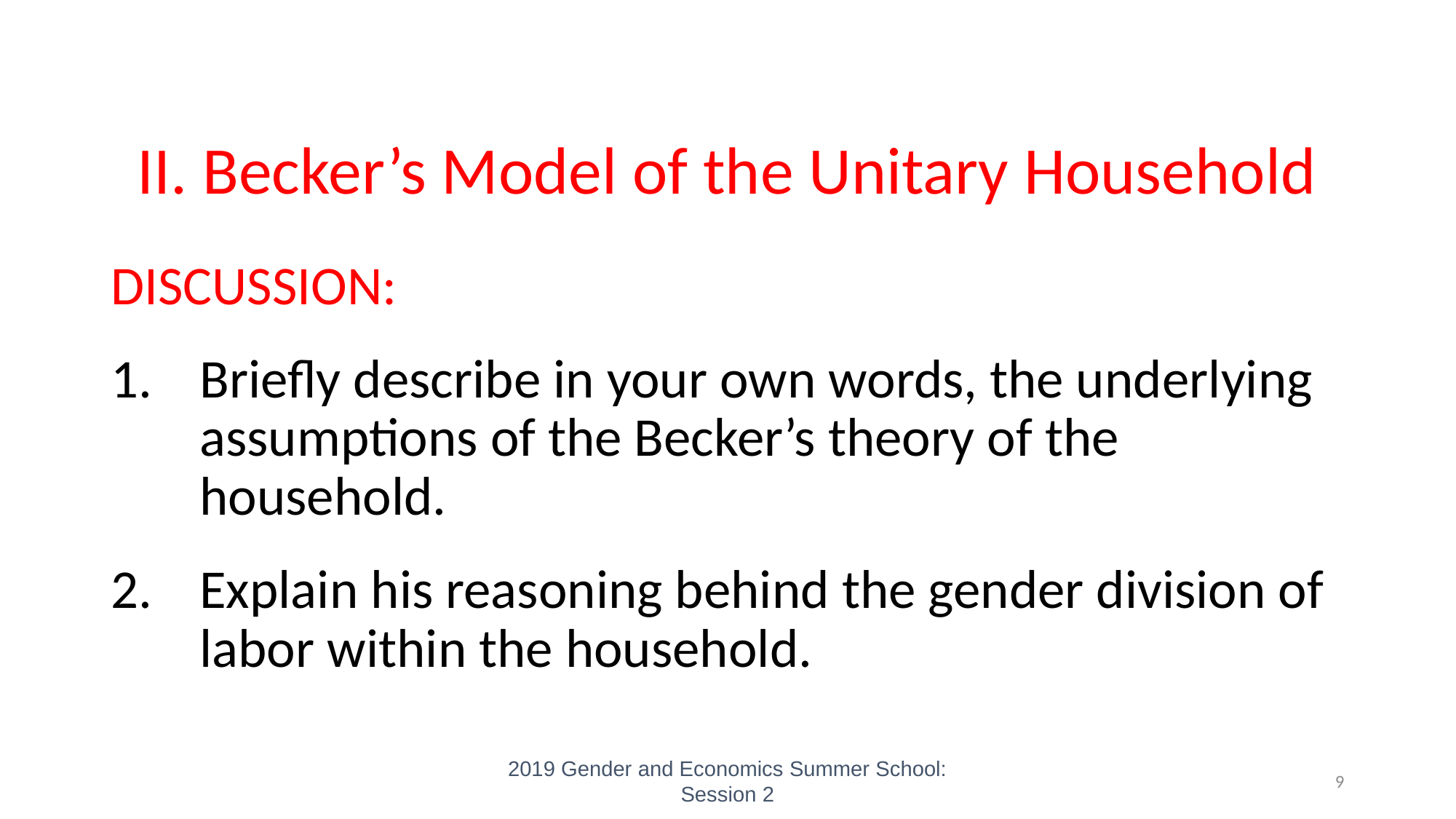

# II. Becker’s Model of the Unitary Household
DISCUSSION:

Briefly describe in your own words, the underlying assumptions of the Becker’s theory of the household.

Explain his reasoning behind the gender division of labor within the household.

2019 Gender and Economics Summer School: Session 2
9